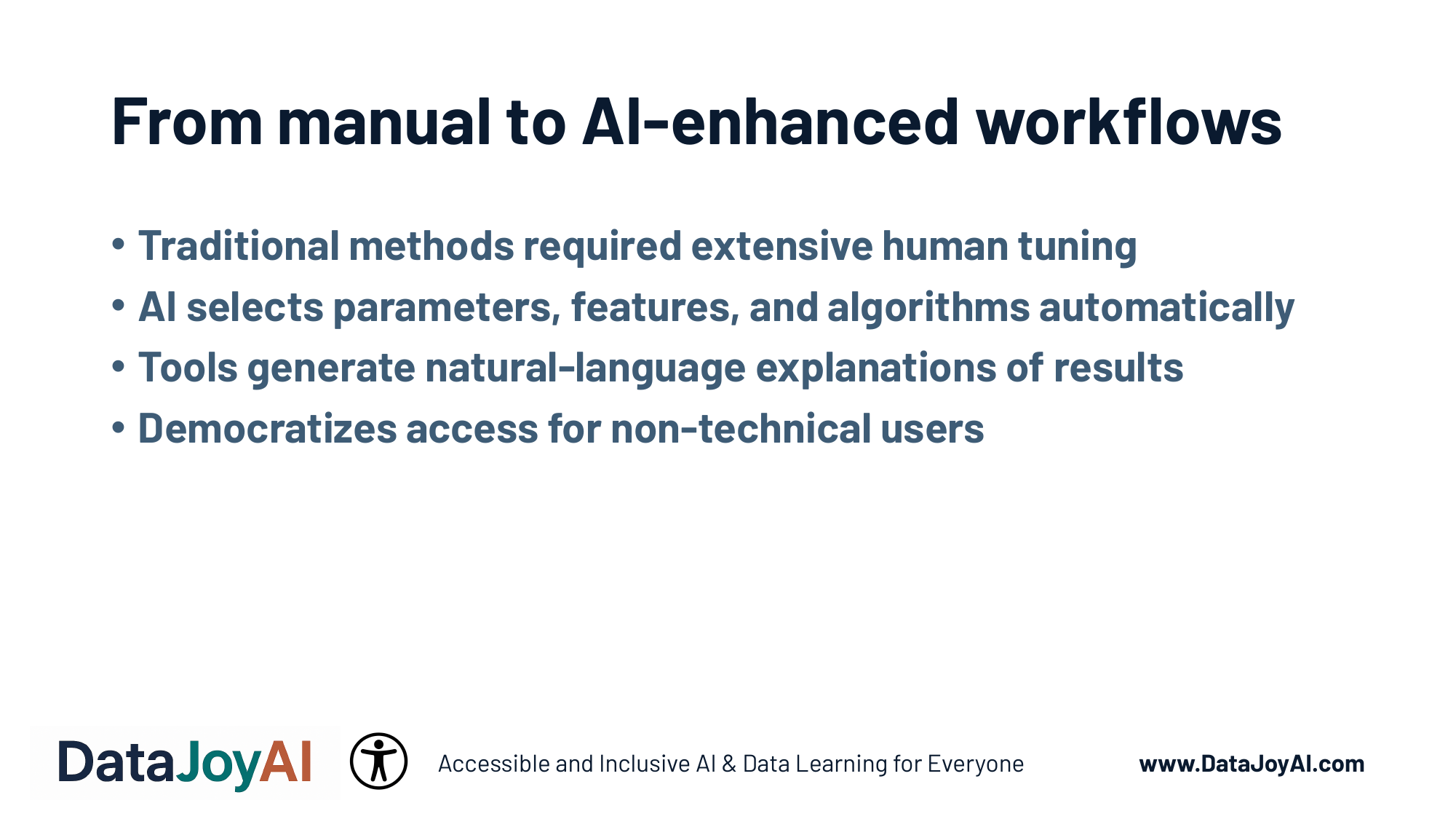

# From manual to AI‑enhanced workflows
Traditional methods required extensive human tuning
AI selects parameters, features, and algorithms automatically
Tools generate natural‑language explanations of results
Democratizes access for non‑technical users